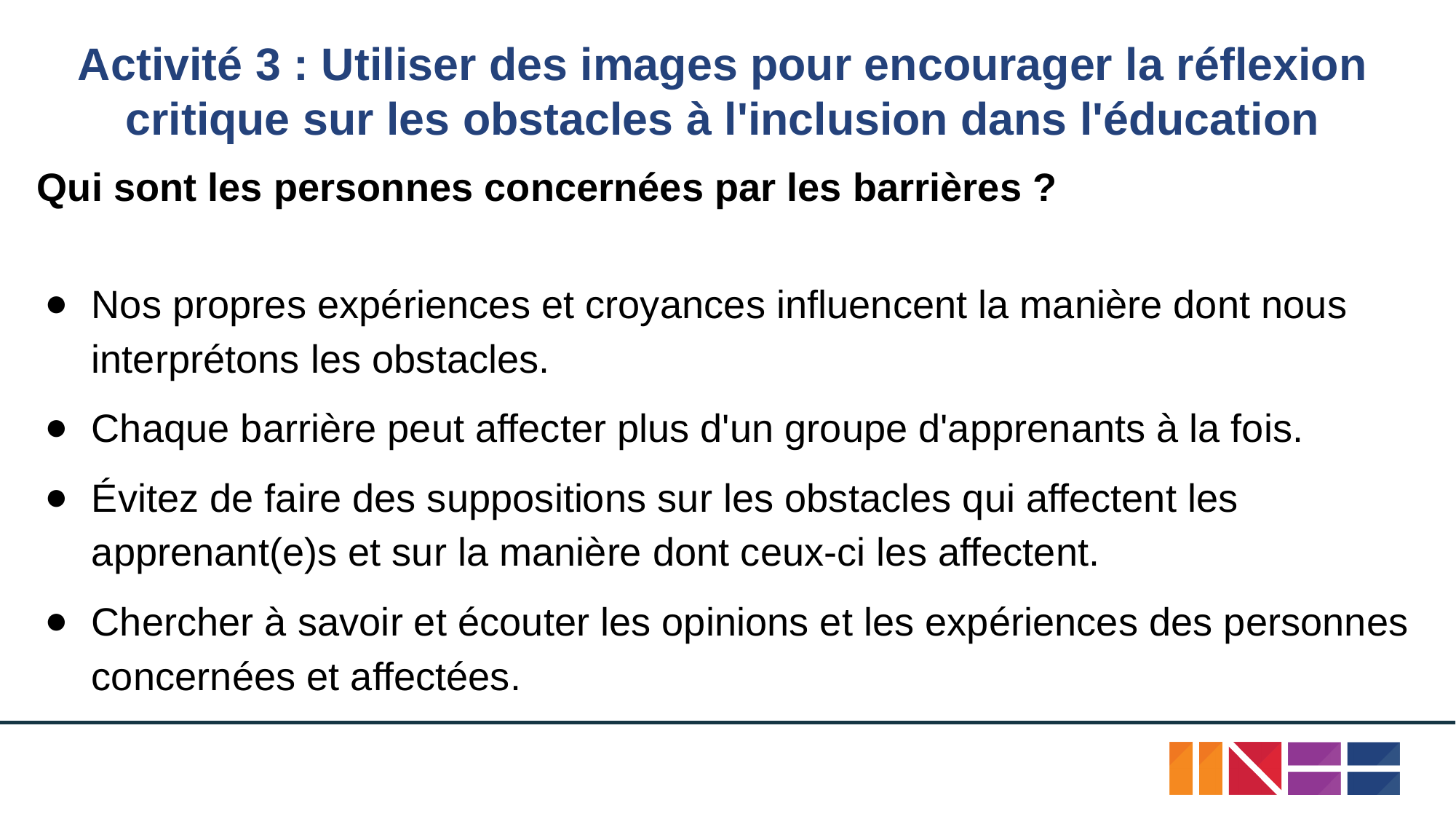

# Activité 3 : Utiliser des images pour encourager la réflexion critique sur les obstacles à l'inclusion dans l'éducation
Qui sont les personnes concernées par les barrières ?

Nos propres expériences et croyances influencent la manière dont nous interprétons les obstacles.
Chaque barrière peut affecter plus d'un groupe d'apprenants à la fois.
Évitez de faire des suppositions sur les obstacles qui affectent les apprenant(e)s et sur la manière dont ceux-ci les affectent.
Chercher à savoir et écouter les opinions et les expériences des personnes concernées et affectées.